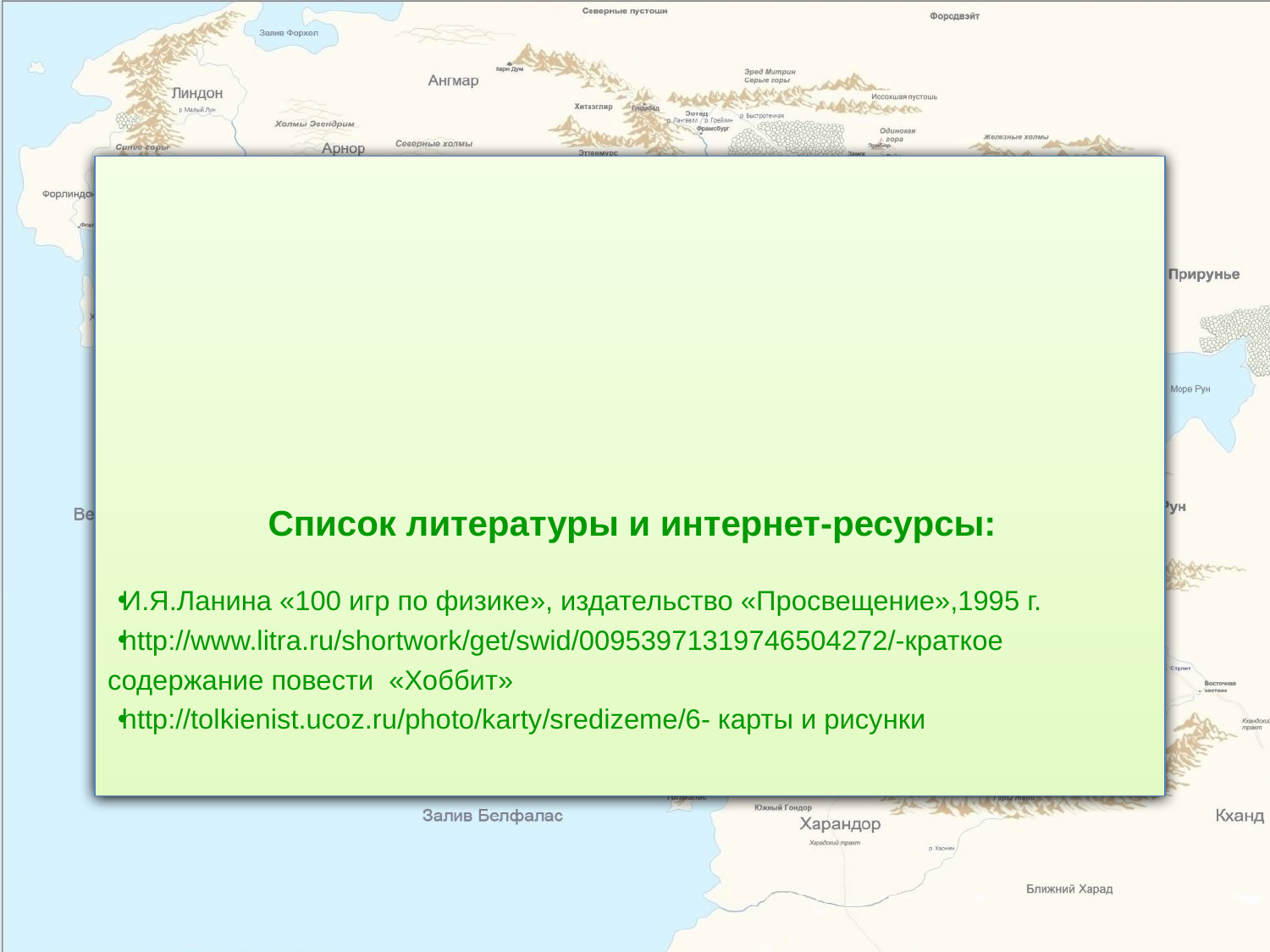

Список литературы и интернет-ресурсы:

И.Я.Ланина «100 игр по физике», издательство «Просвещение»,1995 г.
http://www.litra.ru/shortwork/get/swid/00953971319746504272/-краткое содержание повести  «Хоббит»
http://tolkienist.ucoz.ru/photo/karty/sredizeme/6- карты и рисунки